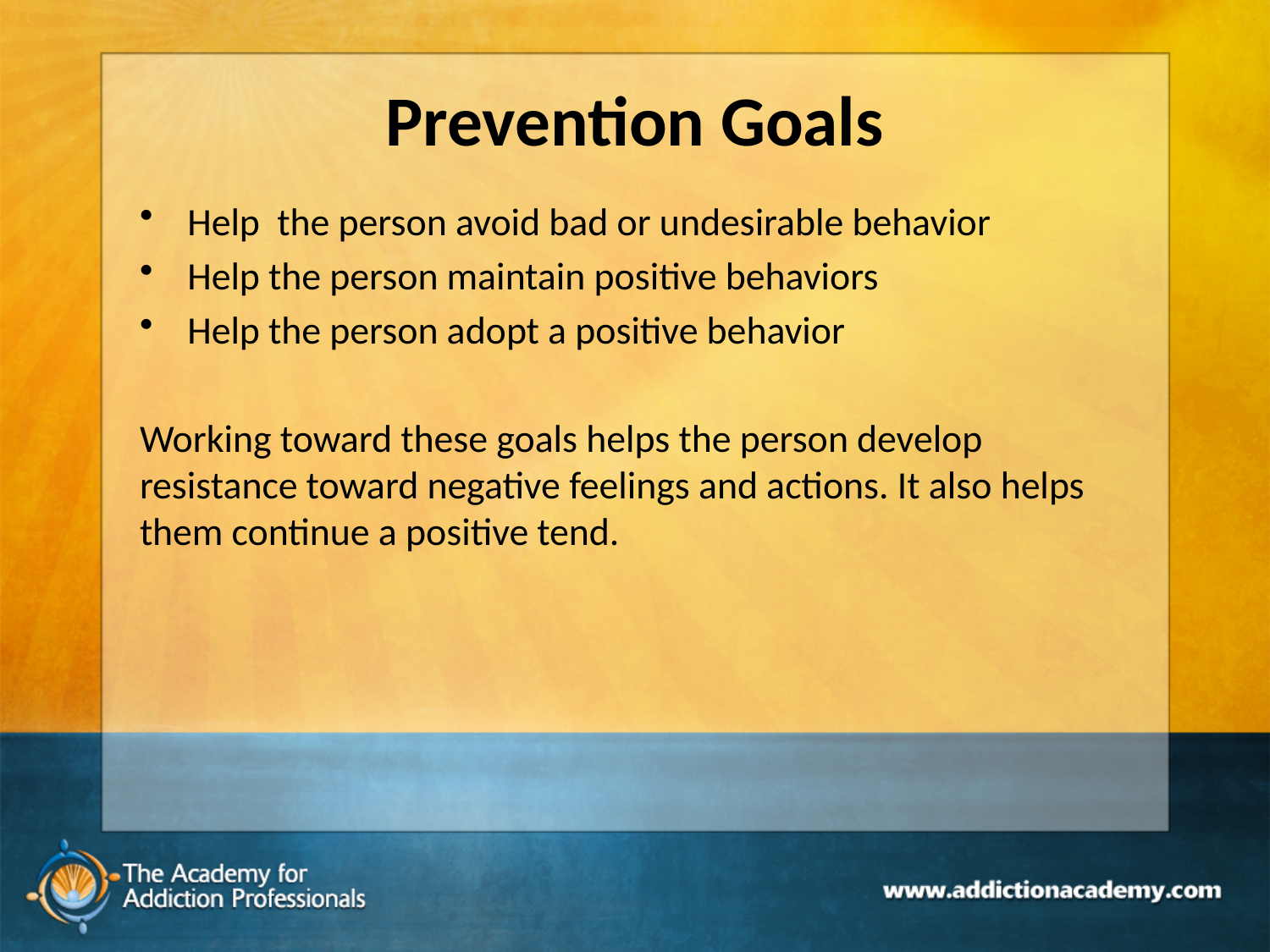

# Prevention Goals
Help  the person avoid bad or undesirable behavior
Help the person maintain positive behaviors
Help the person adopt a positive behavior

Working toward these goals helps the person develop resistance toward negative feelings and actions. It also helps them continue a positive tend.